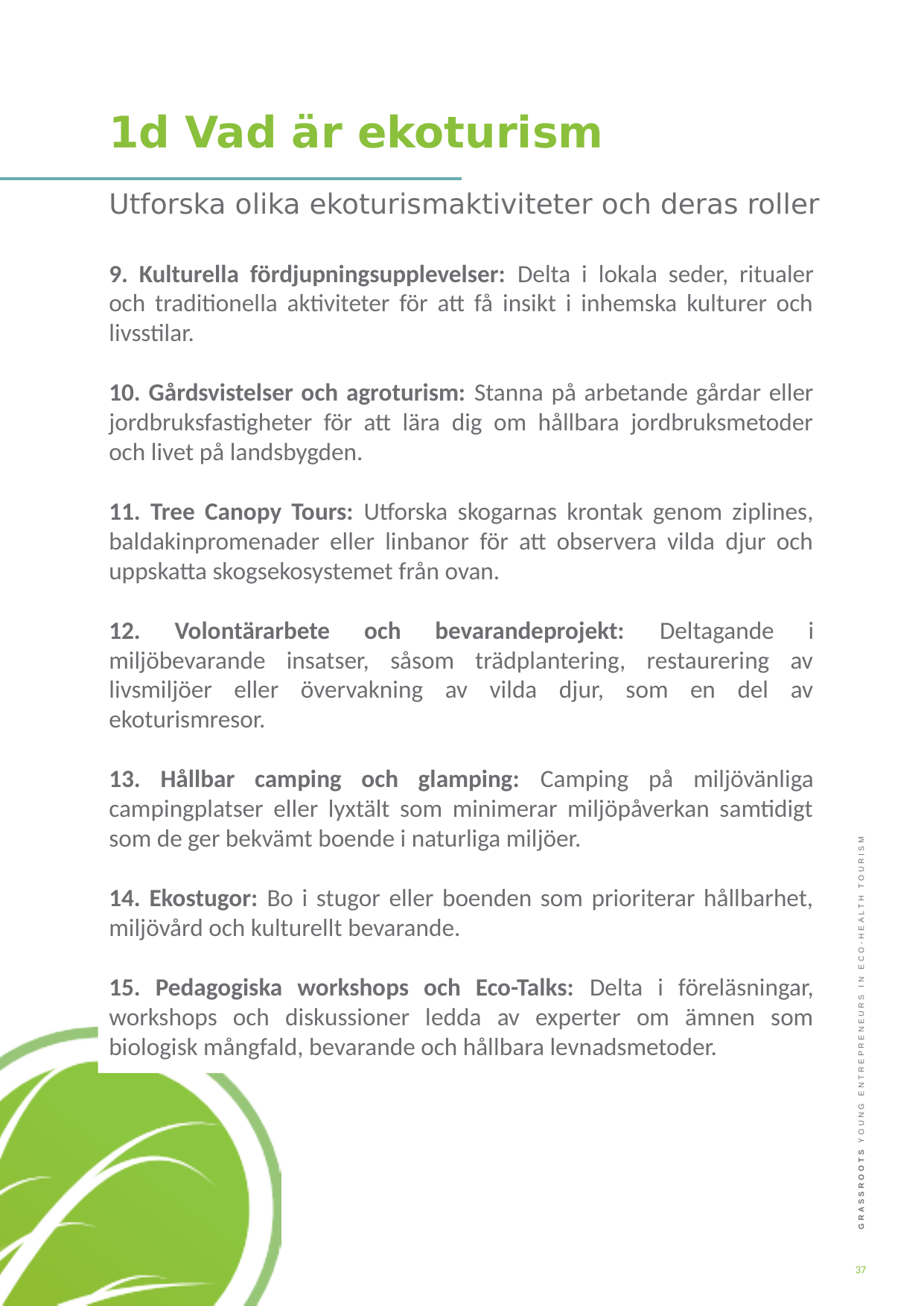

1d Vad är ekoturism
Utforska olika ekoturismaktiviteter och deras roller
9. Kulturella fördjupningsupplevelser: Delta i lokala seder, ritualer och traditionella aktiviteter för att få insikt i inhemska kulturer och livsstilar.

10. Gårdsvistelser och agroturism: Stanna på arbetande gårdar eller jordbruksfastigheter för att lära dig om hållbara jordbruksmetoder och livet på landsbygden.

11. Tree Canopy Tours: Utforska skogarnas krontak genom ziplines, baldakinpromenader eller linbanor för att observera vilda djur och uppskatta skogsekosystemet från ovan.

12. Volontärarbete och bevarandeprojekt: Deltagande i miljöbevarande insatser, såsom trädplantering, restaurering av livsmiljöer eller övervakning av vilda djur, som en del av ekoturismresor.

13. Hållbar camping och glamping: Camping på miljövänliga campingplatser eller lyxtält som minimerar miljöpåverkan samtidigt som de ger bekvämt boende i naturliga miljöer.

14. Ekostugor: Bo i stugor eller boenden som prioriterar hållbarhet, miljövård och kulturellt bevarande.

15. Pedagogiska workshops och Eco-Talks: Delta i föreläsningar, workshops och diskussioner ledda av experter om ämnen som biologisk mångfald, bevarande och hållbara levnadsmetoder.

37